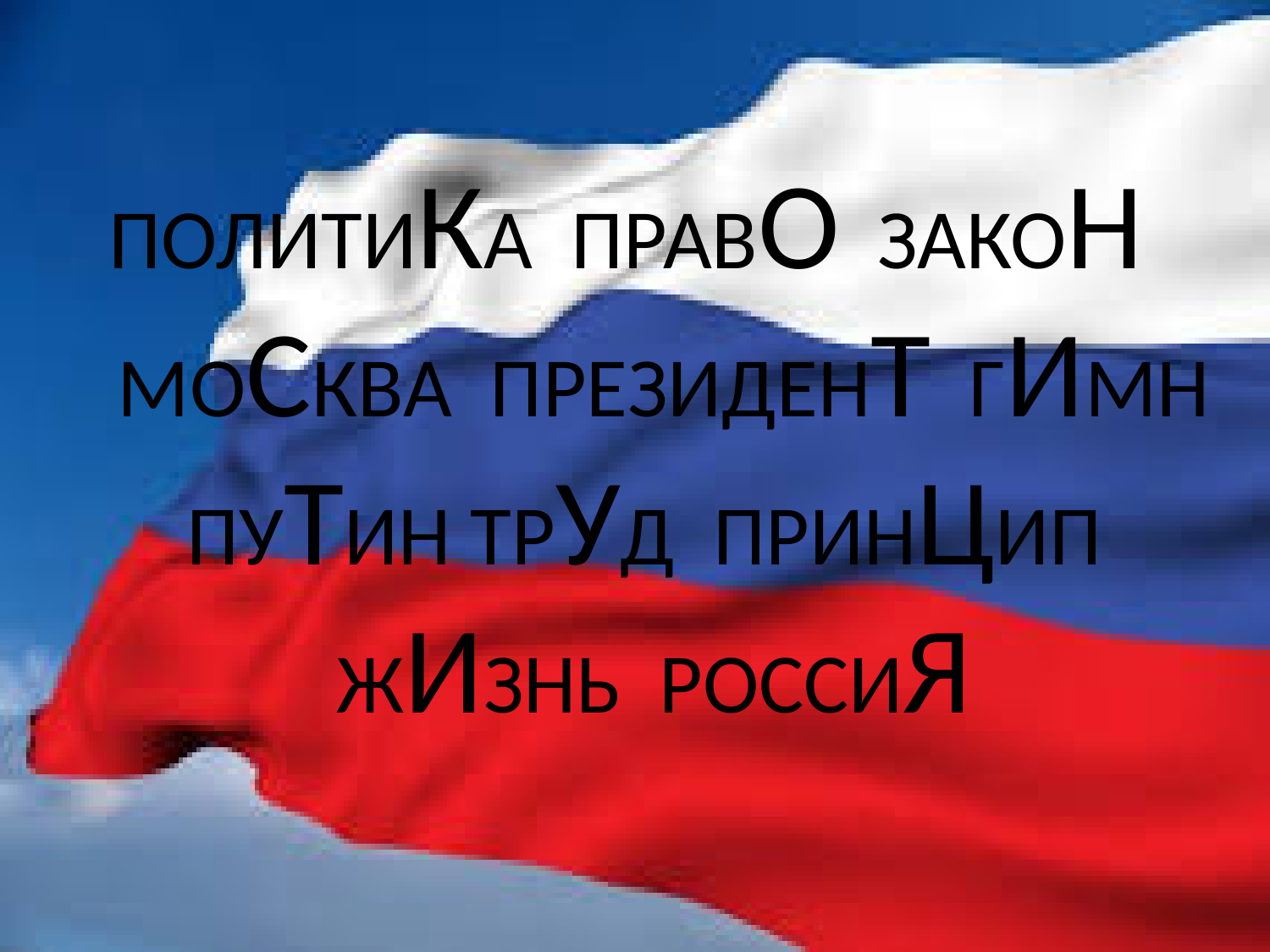

ПОЛИТИКА  ПРАВО  ЗАКОН  МОСКВА  ПРЕЗИДЕНТ  ГИМН ПУТИН ТРУД  ПРИНЦИП   ЖИЗНЬ  РОССИЯ